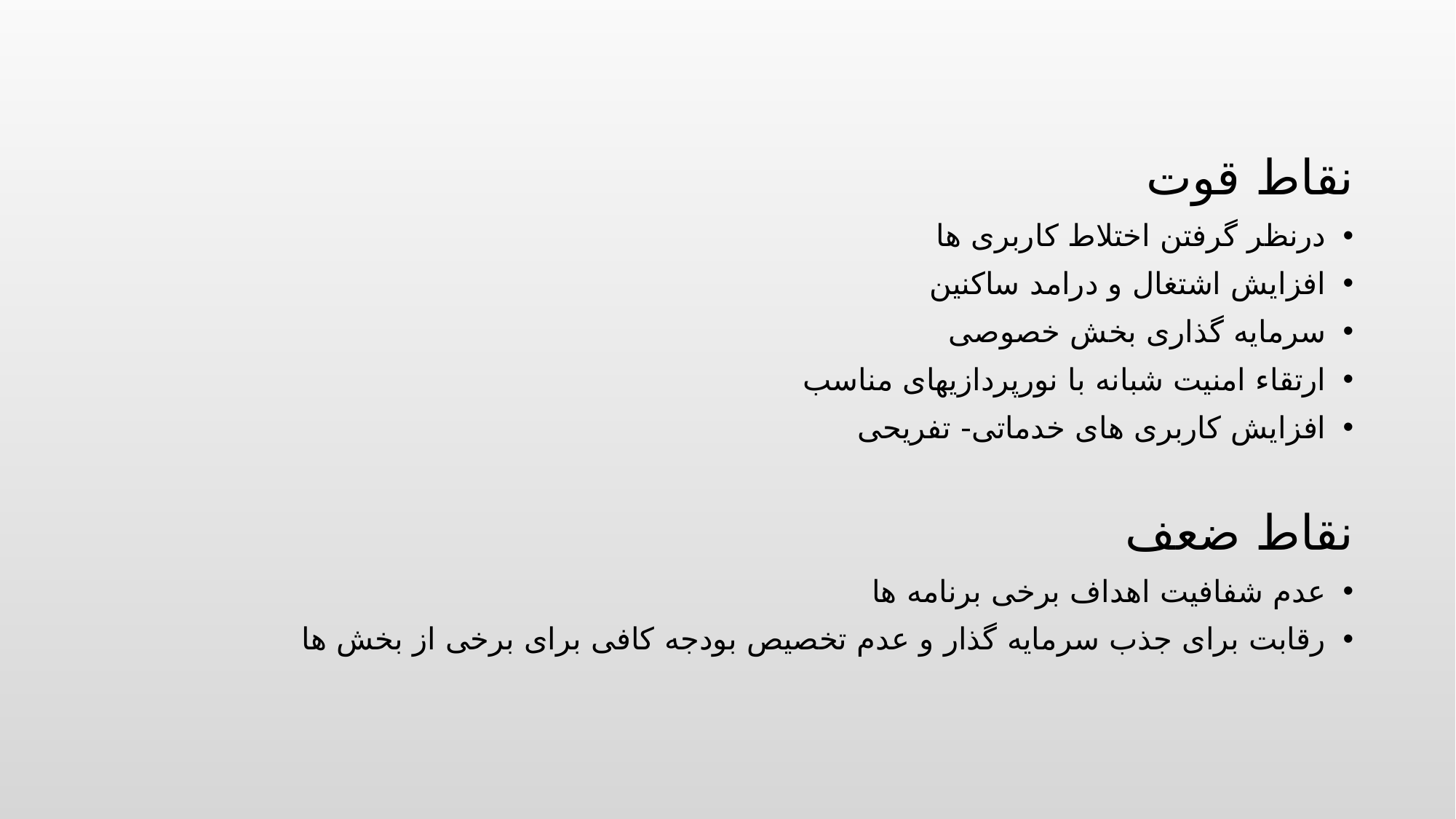

نقاط قوت
درنظر گرفتن اختلاط کاربری ها
افزایش اشتغال و درامد ساکنین
سرمایه گذاری بخش خصوصی
ارتقاء امنیت شبانه با نورپردازیهای مناسب
افزایش کاربری های خدماتی- تفریحی

نقاط ضعف
عدم شفافیت اهداف برخی برنامه ها
رقابت برای جذب سرمایه گذار و عدم تخصیص بودجه کافی برای برخی از بخش ها